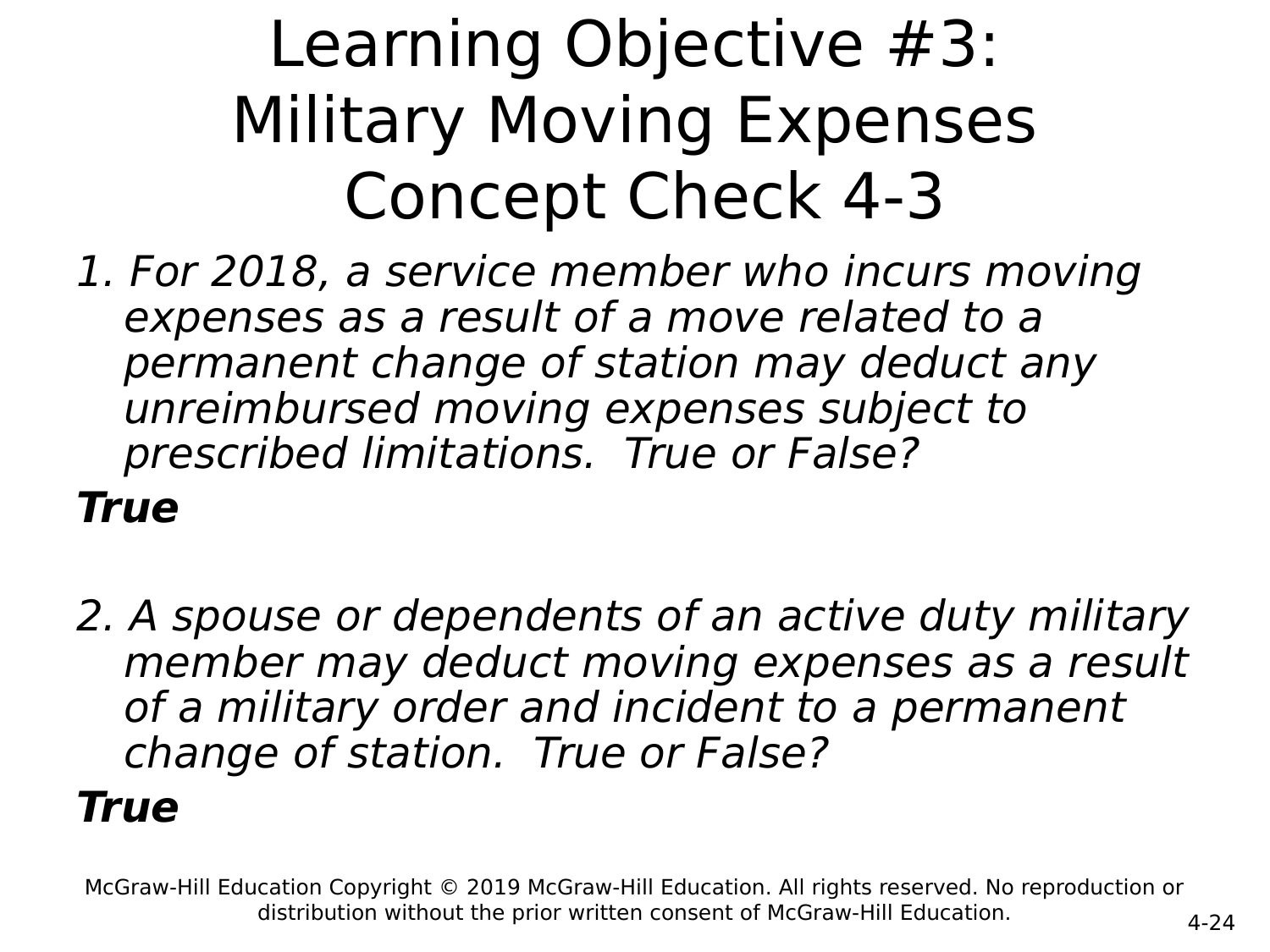

# Learning Objective #3: Military Moving Expenses Concept Check 4-3
1. For 2018, a service member who incurs moving expenses as a result of a move related to a permanent change of station may deduct any unreimbursed moving expenses subject to prescribed limitations.  True or False?
True

2. A spouse or dependents of an active duty military member may deduct moving expenses as a result of a military order and incident to a permanent change of station.  True or False?
True
McGraw-Hill Education Copyright © 2019 McGraw-Hill Education. All rights reserved. No reproduction or distribution without the prior written consent of McGraw-Hill Education.
4-24